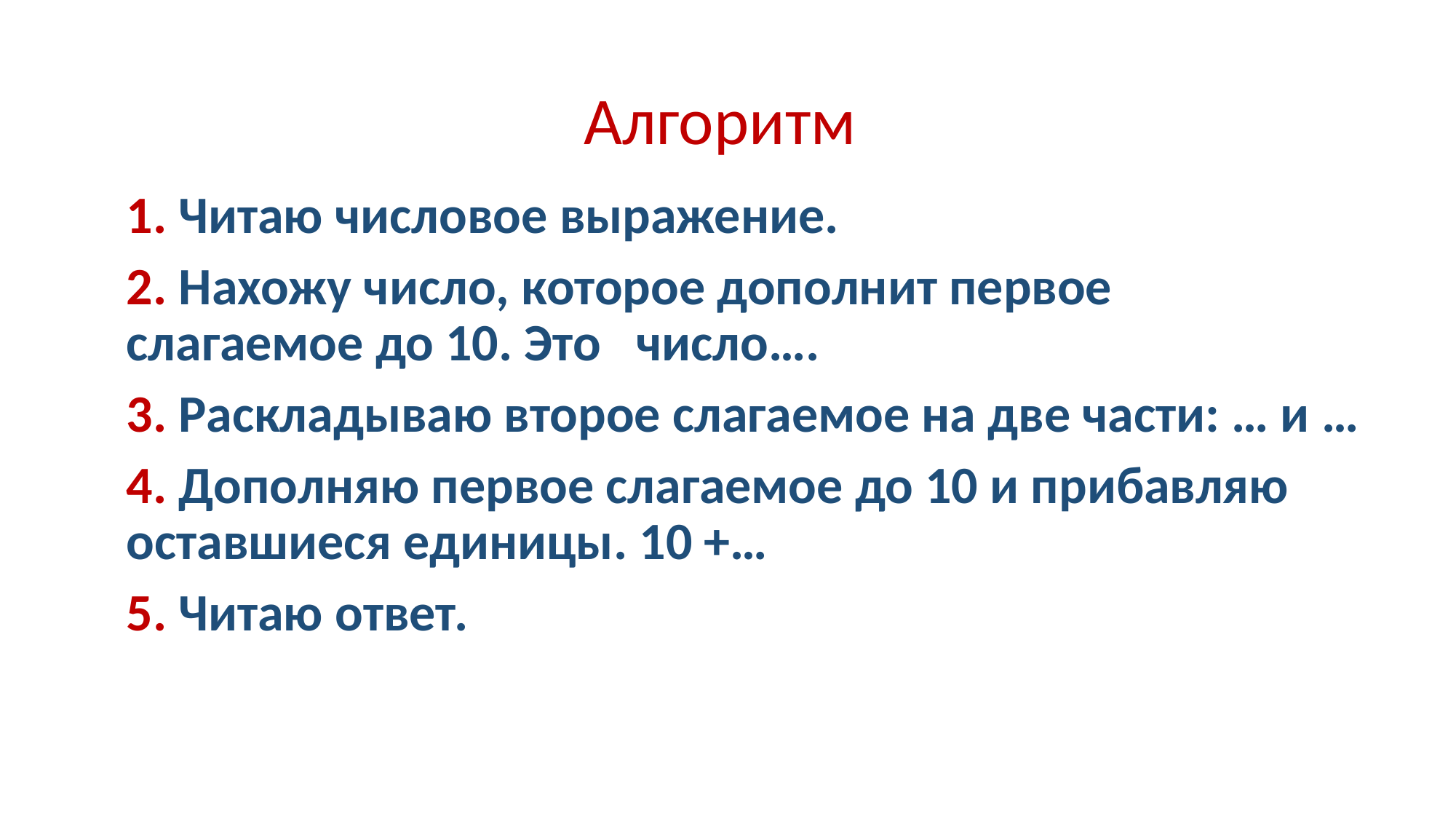

# Алгоритм
1. Читаю числовое выражение.
2. Нахожу число, которое дополнит первое слагаемое до 10. Это   число….
3. Раскладываю второе слагаемое на две части: … и …
4. Дополняю первое слагаемое до 10 и прибавляю оставшиеся единицы. 10 +…
5. Читаю ответ.